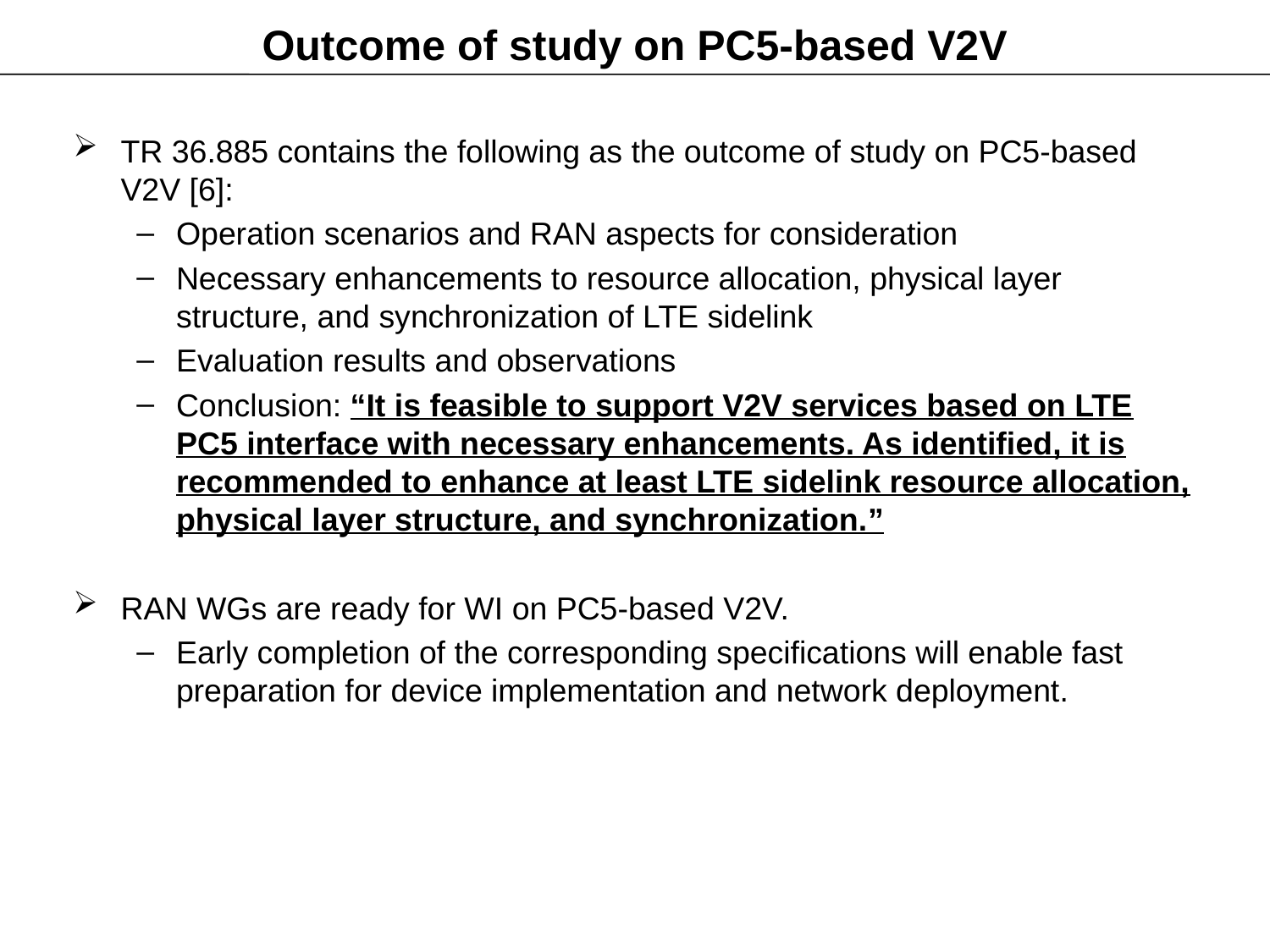

# Outcome of study on PC5-based V2V
TR 36.885 contains the following as the outcome of study on PC5-based V2V [6]:
Operation scenarios and RAN aspects for consideration
Necessary enhancements to resource allocation, physical layer structure, and synchronization of LTE sidelink
Evaluation results and observations
Conclusion: “It is feasible to support V2V services based on LTE PC5 interface with necessary enhancements. As identified, it is recommended to enhance at least LTE sidelink resource allocation, physical layer structure, and synchronization.”

RAN WGs are ready for WI on PC5-based V2V.
Early completion of the corresponding specifications will enable fast preparation for device implementation and network deployment.